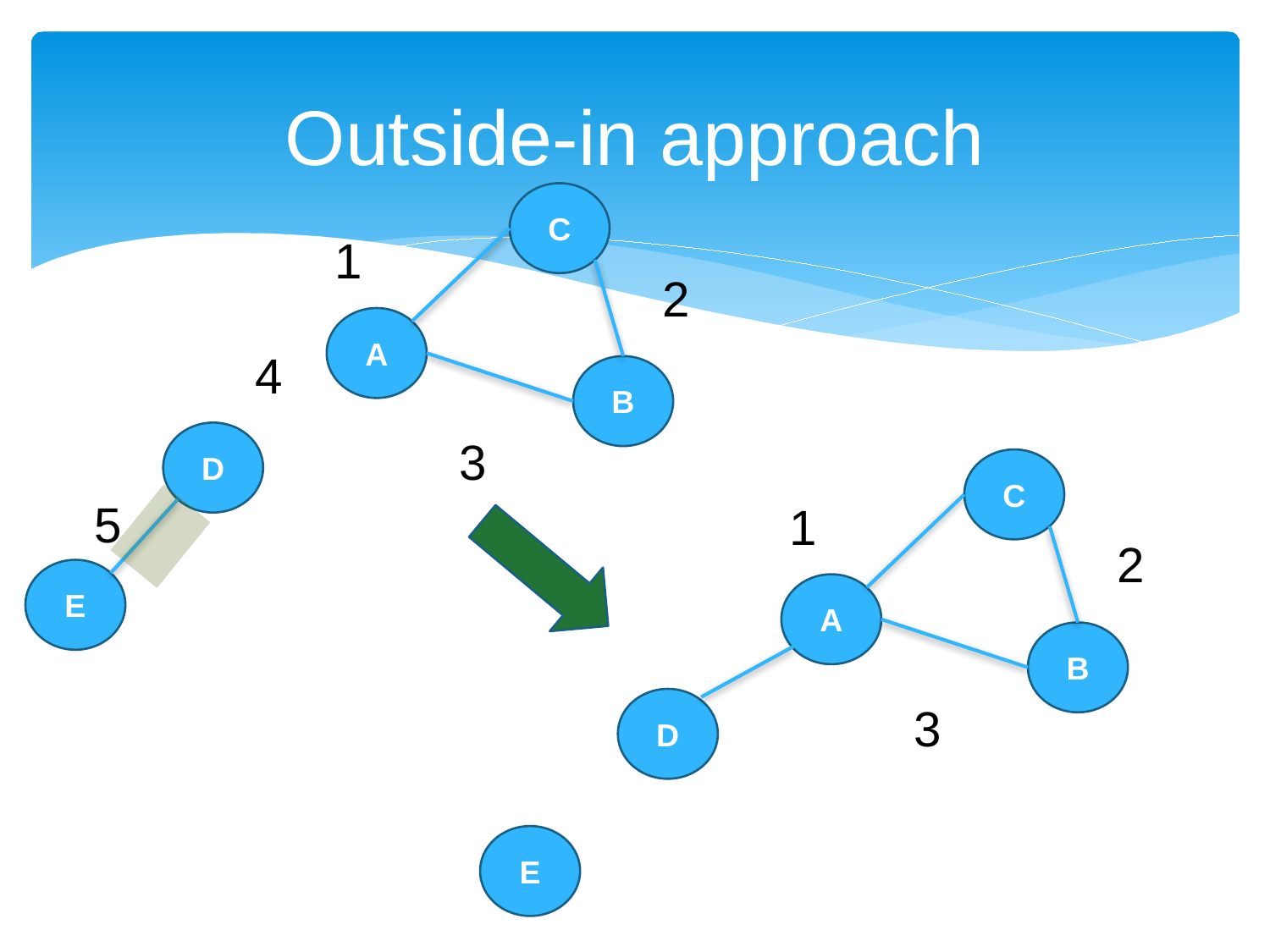

# Outside-in approach
C
1
2
A
4
B
D
3
C
5
1

2

E
A
B
D
3
E